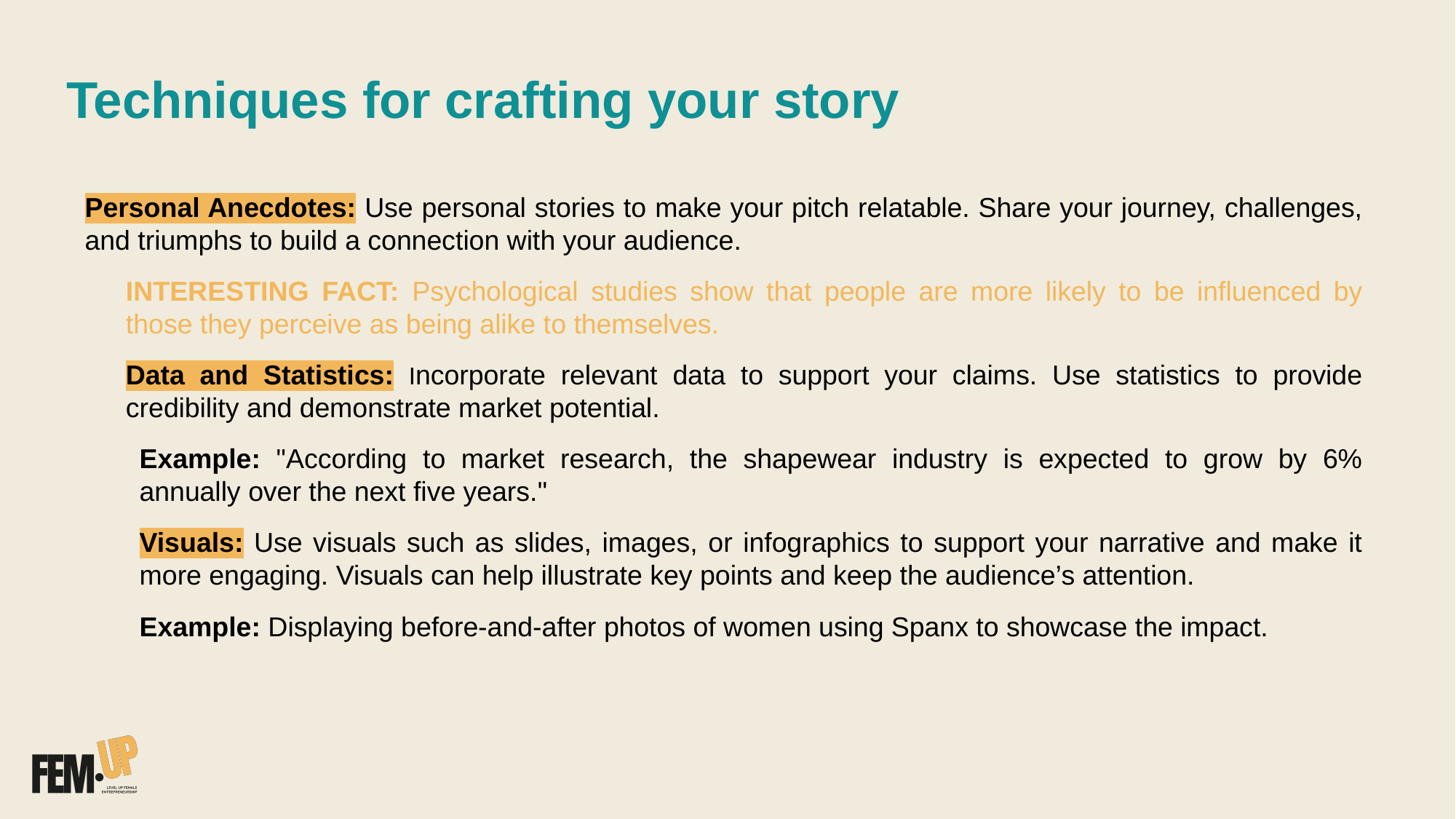

# Techniques for crafting your story
Personal Anecdotes: Use personal stories to make your pitch relatable. Share your journey, challenges, and triumphs to build a connection with your audience.
INTERESTING FACT: Psychological studies show that people are more likely to be influenced by those they perceive as being alike to themselves.
Data and Statistics: Incorporate relevant data to support your claims. Use statistics to provide credibility and demonstrate market potential.
Example: "According to market research, the shapewear industry is expected to grow by 6% annually over the next five years."
Visuals: Use visuals such as slides, images, or infographics to support your narrative and make it more engaging. Visuals can help illustrate key points and keep the audience’s attention.
Example: Displaying before-and-after photos of women using Spanx to showcase the impact.